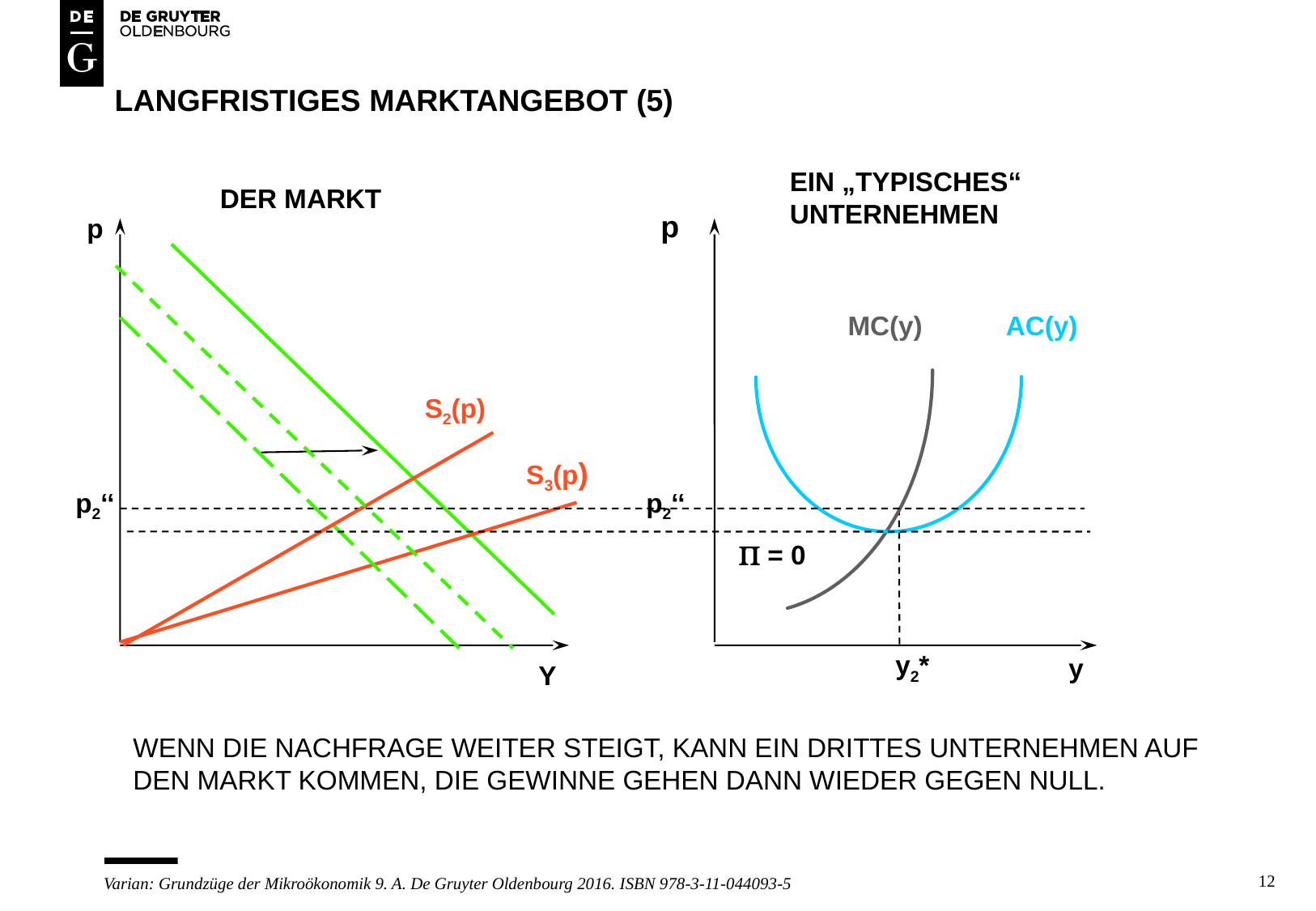

# LANGFRISTIGES MARKTANGEBOT (5)

EIN „TYPISCHES“
UNTERNEHMEN
DER MARKT
p
p

MC(y)
AC(y)

S2(p)

S3(p)

p2‘‘
p2‘‘

Π = 0
y2*

y
Y
WENN DIE NACHFRAGE WEITER STEIGT, KANN EIN DRITTES UNTERNEHMEN AUF DEN MARKT KOMMEN, DIE GEWINNE GEHEN DANN WIEDER GEGEN NULL.
12
Varian: Grundzüge der Mikroökonomik 9. A. De Gruyter Oldenbourg 2016. ISBN 978-3-11-044093-5